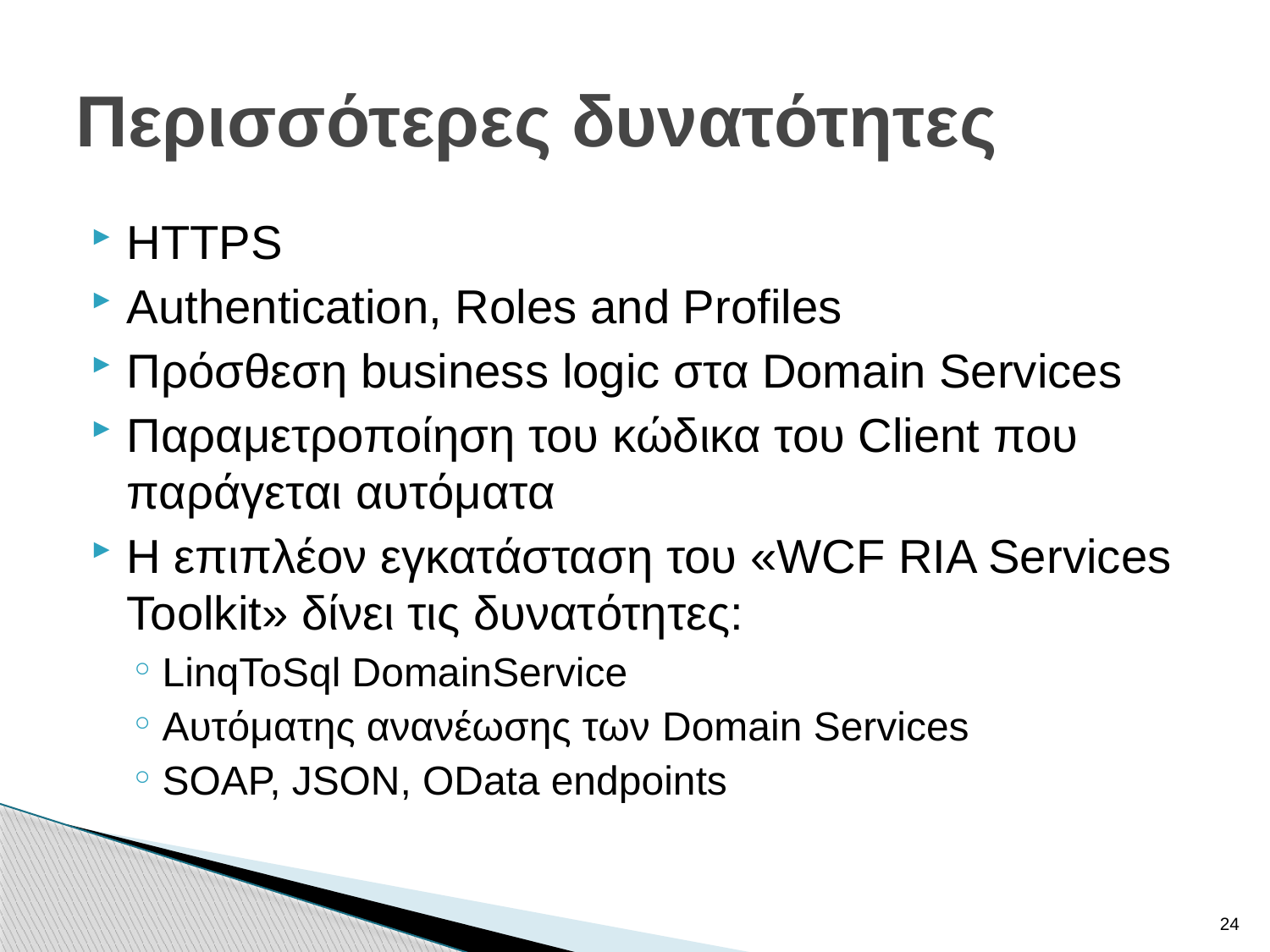

# Περισσότερες δυνατότητες
HTTPS
Authentication, Roles and Profiles
Πρόσθεση business logic στα Domain Services
Παραμετροποίηση του κώδικα του Client που παράγεται αυτόματα
Η επιπλέον εγκατάσταση του «WCF RIA Services Toolkit» δίνει τις δυνατότητες:
LinqToSql DomainService
Αυτόματης ανανέωσης των Domain Services
SOAP, JSON, OData endpoints

24